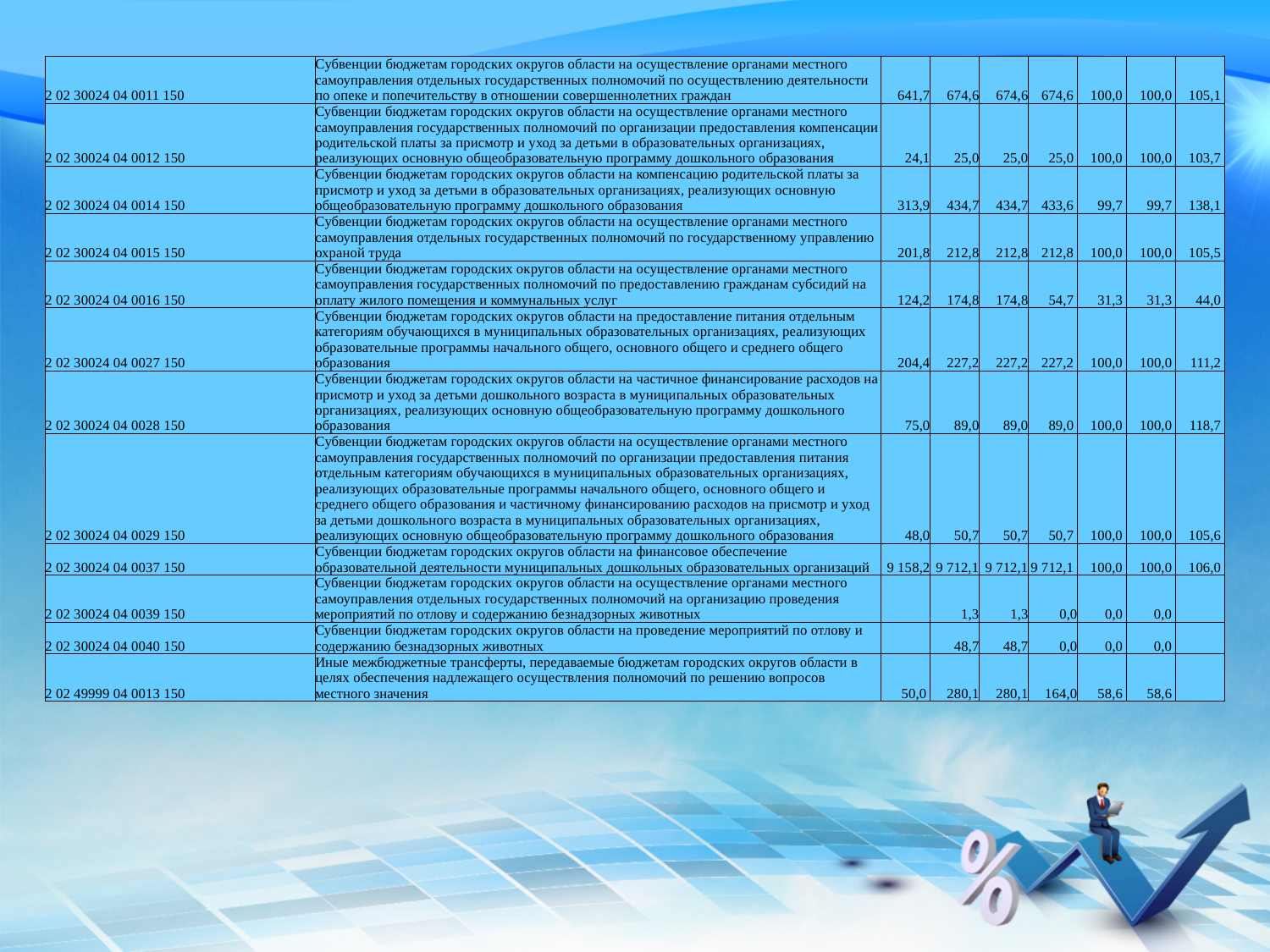

| 2 02 30024 04 0011 150 | Cубвенции бюджетам городских округов области на осуществление органами местного самоуправления отдельных государственных полномочий по осуществлению деятельности по опеке и попечительству в отношении совершеннолетних граждан | 641,7 | 674,6 | 674,6 | 674,6 | 100,0 | 100,0 | 105,1 |
| --- | --- | --- | --- | --- | --- | --- | --- | --- |
| 2 02 30024 04 0012 150 | Субвенции бюджетам городских округов области на осуществление органами местного самоуправления государственных полномочий по организации предоставления компенсации родительской платы за присмотр и уход за детьми в образовательных организациях, реализующих основную общеобразовательную программу дошкольного образования | 24,1 | 25,0 | 25,0 | 25,0 | 100,0 | 100,0 | 103,7 |
| 2 02 30024 04 0014 150 | Cубвенции бюджетам городских округов области на компенсацию родительской платы за присмотр и уход за детьми в образовательных организациях, реализующих основную общеобразовательную программу дошкольного образования | 313,9 | 434,7 | 434,7 | 433,6 | 99,7 | 99,7 | 138,1 |
| 2 02 30024 04 0015 150 | Cубвенции бюджетам городских округов области на осуществление органами местного самоуправления отдельных государственных полномочий по государственному управлению охраной труда | 201,8 | 212,8 | 212,8 | 212,8 | 100,0 | 100,0 | 105,5 |
| 2 02 30024 04 0016 150 | Cубвенции бюджетам городских округов области на осуществление органами местного самоуправления государственных полномочий по предоставлению гражданам субсидий на оплату жилого помещения и коммунальных услуг | 124,2 | 174,8 | 174,8 | 54,7 | 31,3 | 31,3 | 44,0 |
| 2 02 30024 04 0027 150 | Cубвенции бюджетам городских округов области на предоставление питания отдельным категориям обучающихся в муниципальных образовательных организациях, реализующих образовательные программы начального общего, основного общего и среднего общего образования | 204,4 | 227,2 | 227,2 | 227,2 | 100,0 | 100,0 | 111,2 |
| 2 02 30024 04 0028 150 | Cубвенции бюджетам городских округов области на частичное финансирование расходов на присмотр и уход за детьми дошкольного возраста в муниципальных образовательных организациях, реализующих основную общеобразовательную программу дошкольного образования | 75,0 | 89,0 | 89,0 | 89,0 | 100,0 | 100,0 | 118,7 |
| 2 02 30024 04 0029 150 | Cубвенции бюджетам городских округов области на осуществление органами местного самоуправления государственных полномочий по организации предоставления питания отдельным категориям обучающихся в муниципальных образовательных организациях, реализующих образовательные программы начального общего, основного общего и среднего общего образования и частичному финансированию расходов на присмотр и уход за детьми дошкольного возраста в муниципальных образовательных организациях, реализующих основную общеобразовательную программу дошкольного образования | 48,0 | 50,7 | 50,7 | 50,7 | 100,0 | 100,0 | 105,6 |
| 2 02 30024 04 0037 150 | Cубвенции бюджетам городских округов области на финансовое обеспечение образовательной деятельности муниципальных дошкольных образовательных организаций | 9 158,2 | 9 712,1 | 9 712,1 | 9 712,1 | 100,0 | 100,0 | 106,0 |
| 2 02 30024 04 0039 150 | Субвенции бюджетам городских округов области на осуществление органами местного самоуправления отдельных государственных полномочий на организацию проведения мероприятий по отлову и содержанию безнадзорных животных |  | 1,3 | 1,3 | 0,0 | 0,0 | 0,0 |  |
| 2 02 30024 04 0040 150 | Субвенции бюджетам городских округов области на проведение мероприятий по отлову и содержанию безнадзорных животных |  | 48,7 | 48,7 | 0,0 | 0,0 | 0,0 |  |
| 2 02 49999 04 0013 150 | Иные межбюджетные трансферты, передаваемые бюджетам городских округов области в целях обеспечения надлежащего осуществления полномочий по решению вопросов местного значения | 50,0 | 280,1 | 280,1 | 164,0 | 58,6 | 58,6 |  |